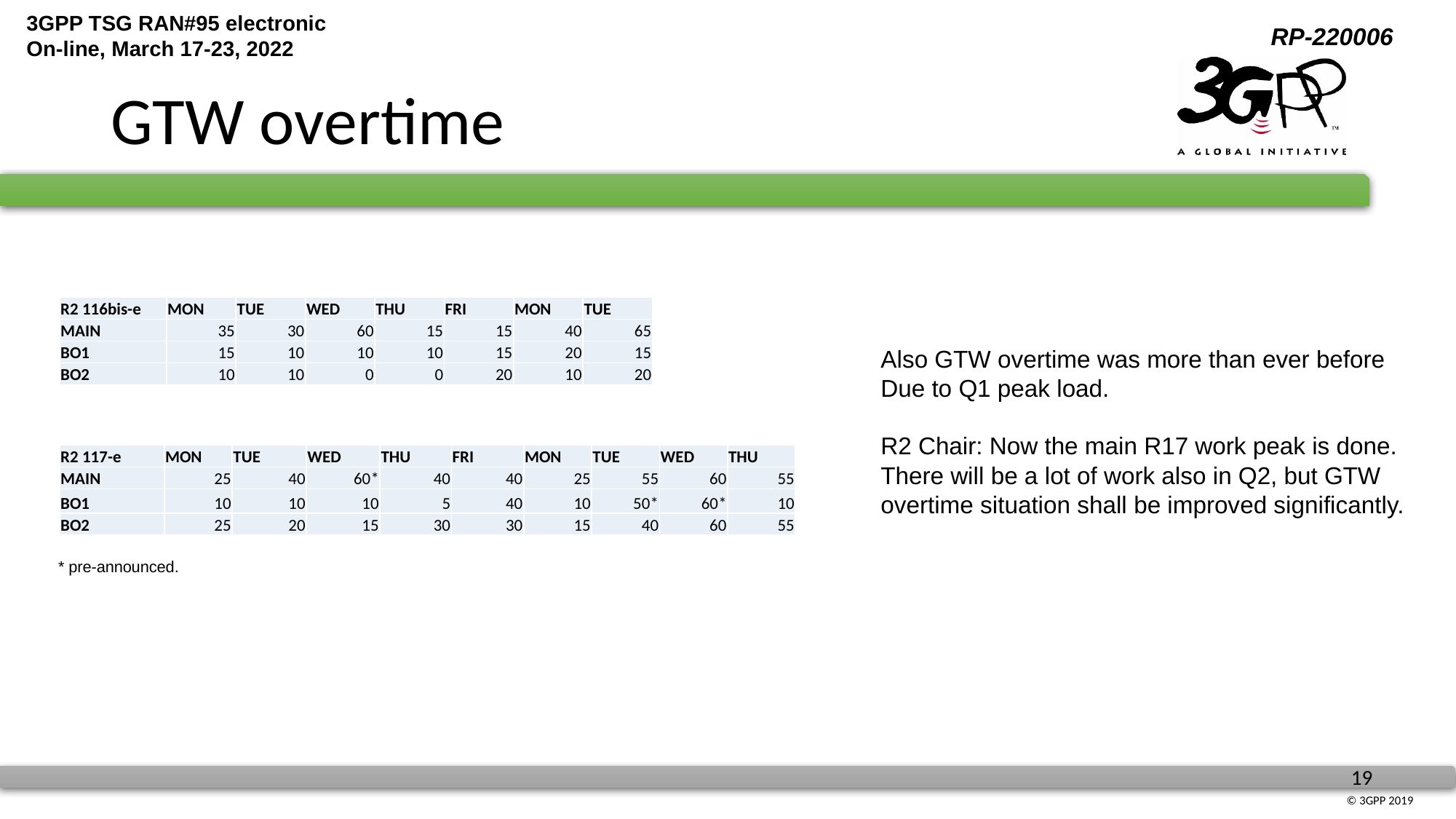

# GTW overtime
| R2 116bis-e | MON | TUE | WED | THU | FRI | MON | TUE |
| --- | --- | --- | --- | --- | --- | --- | --- |
| MAIN | 35 | 30 | 60 | 15 | 15 | 40 | 65 |
| BO1 | 15 | 10 | 10 | 10 | 15 | 20 | 15 |
| BO2 | 10 | 10 | 0 | 0 | 20 | 10 | 20 |
Also GTW overtime was more than ever before
Due to Q1 peak load.

R2 Chair: Now the main R17 work peak is done.
There will be a lot of work also in Q2, but GTW
overtime situation shall be improved significantly.

| R2 117-e | MON | TUE | WED | THU | FRI | MON | TUE | WED | THU |
| --- | --- | --- | --- | --- | --- | --- | --- | --- | --- |
| MAIN | 25 | 40 | 60\* | 40 | 40 | 25 | 55 | 60 | 55 |
| BO1 | 10 | 10 | 10 | 5 | 40 | 10 | 50\* | 60\* | 10 |
| BO2 | 25 | 20 | 15 | 30 | 30 | 15 | 40 | 60 | 55 |
* pre-announced.